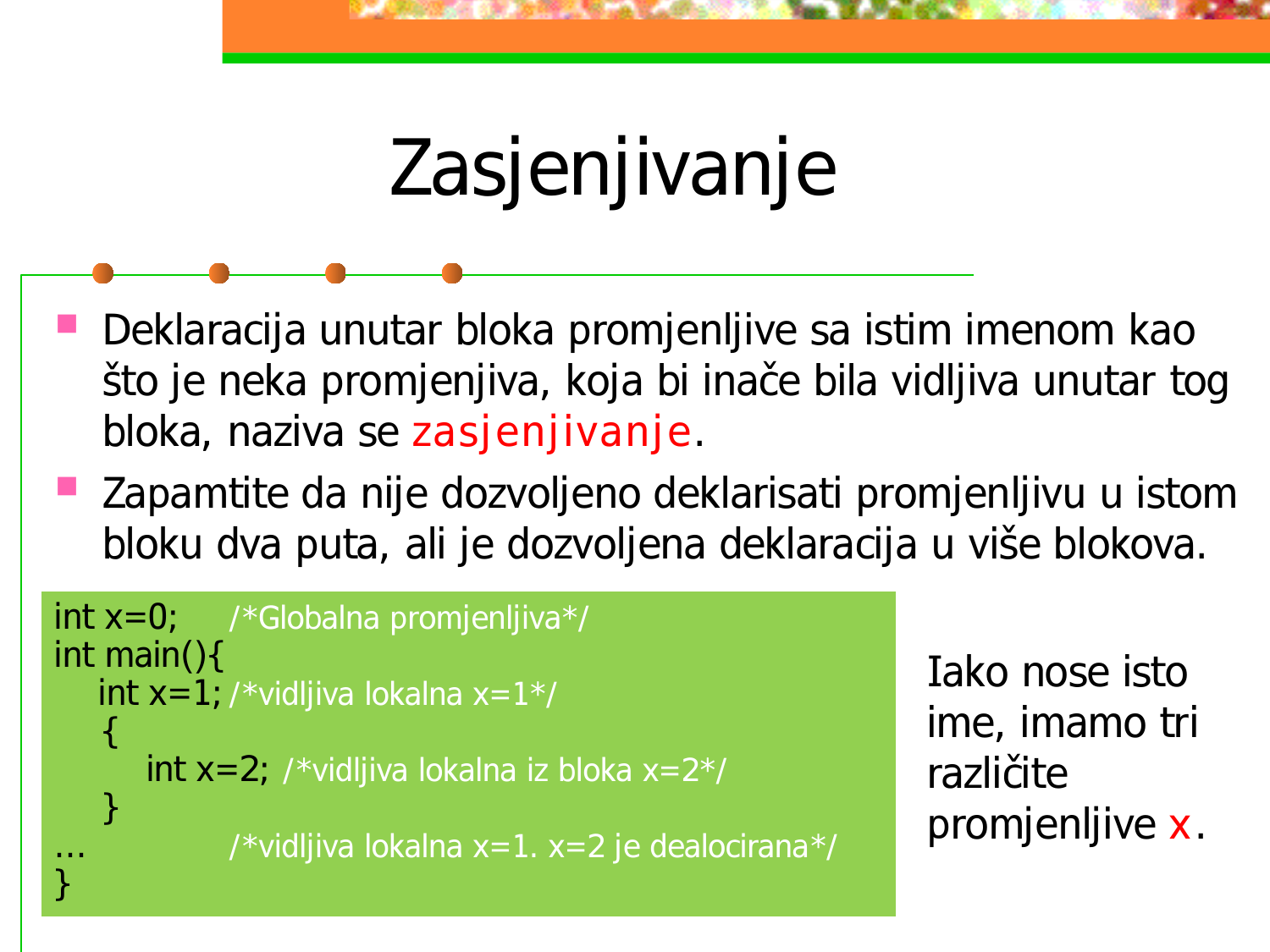

# Zasjenjivanje
Deklaracija unutar bloka promjenljive sa istim imenom kao što je neka promjenjiva, koja bi inače bila vidljiva unutar tog bloka, naziva se zasjenjivanje.
Zapamtite da nije dozvoljeno deklarisati promjenljivu u istom bloku dva puta, ali je dozvoljena deklaracija u više blokova.
int x=0;	/*Globalna promjenljiva*/
int main(){
    int x=1;	/*vidljiva lokalna x=1*/
	{
	    int x=2; /*vidljiva lokalna iz bloka x=2*/
	}
...		/*vidljiva lokalna x=1. x=2 je dealocirana*/
}
Iako nose isto ime, imamo tri različite promjenljive x.